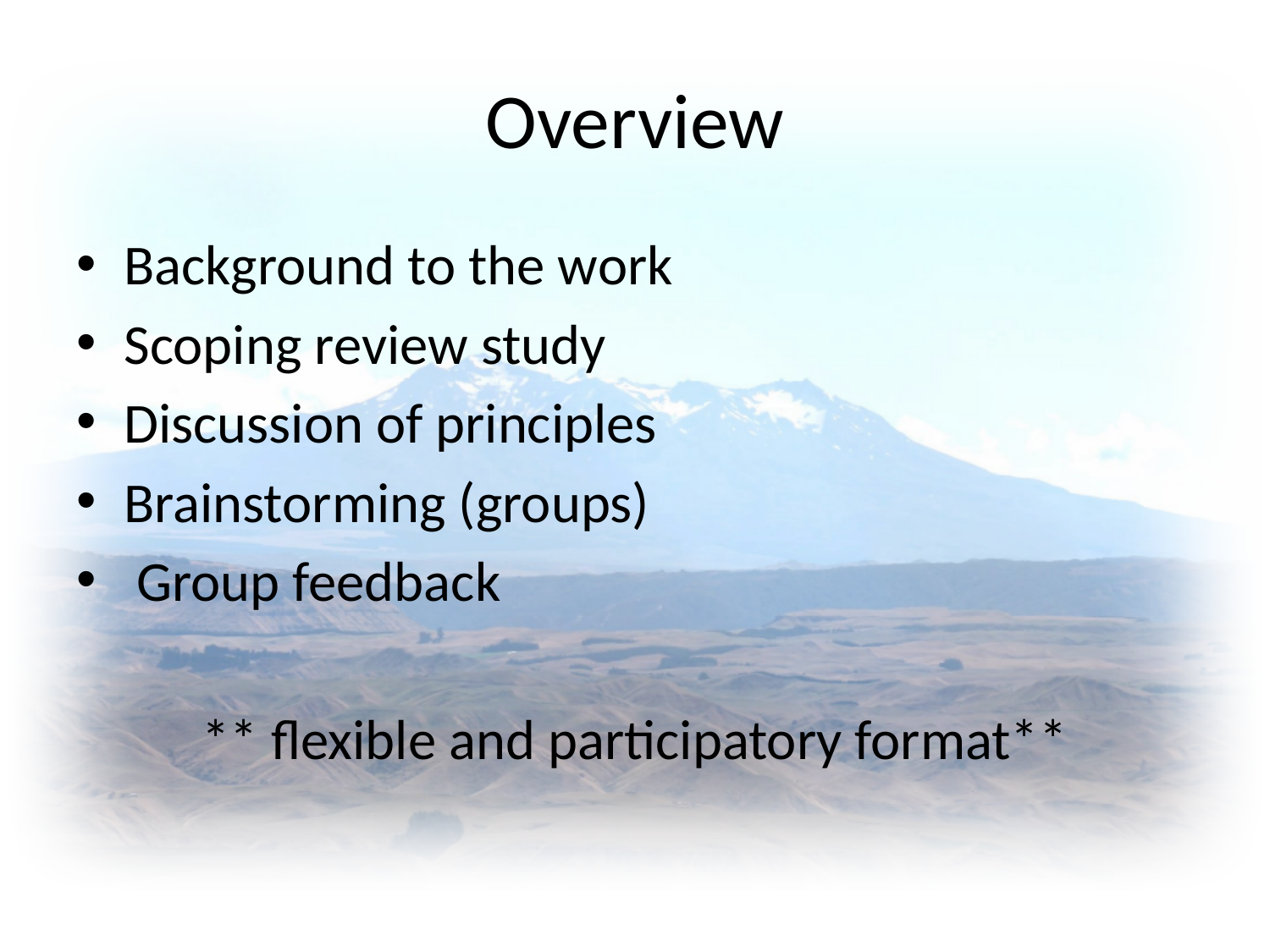

# Overview
Background to the work
Scoping review study
Discussion of principles
Brainstorming (groups)
 Group feedback

** flexible and participatory format**